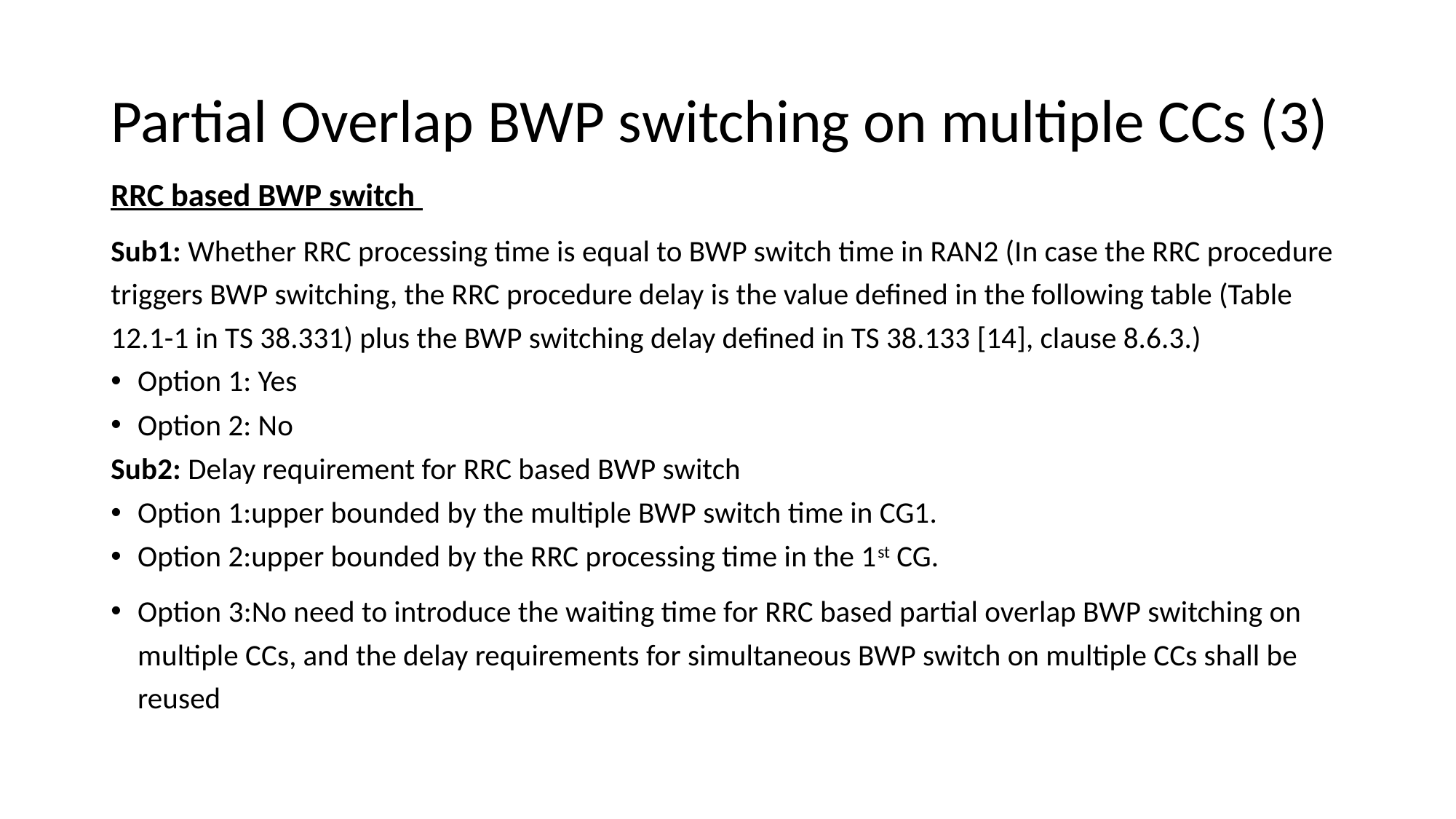

# Partial Overlap BWP switching on multiple CCs (3)
RRC based BWP switch
Sub1: Whether RRC processing time is equal to BWP switch time in RAN2 (In case the RRC procedure triggers BWP switching, the RRC procedure delay is the value defined in the following table (Table 12.1-1 in TS 38.331) plus the BWP switching delay defined in TS 38.133 [14], clause 8.6.3.)
Option 1: Yes
Option 2: No
Sub2: Delay requirement for RRC based BWP switch
Option 1:upper bounded by the multiple BWP switch time in CG1.
Option 2:upper bounded by the RRC processing time in the 1st CG.
Option 3:No need to introduce the waiting time for RRC based partial overlap BWP switching on multiple CCs, and the delay requirements for simultaneous BWP switch on multiple CCs shall be reused